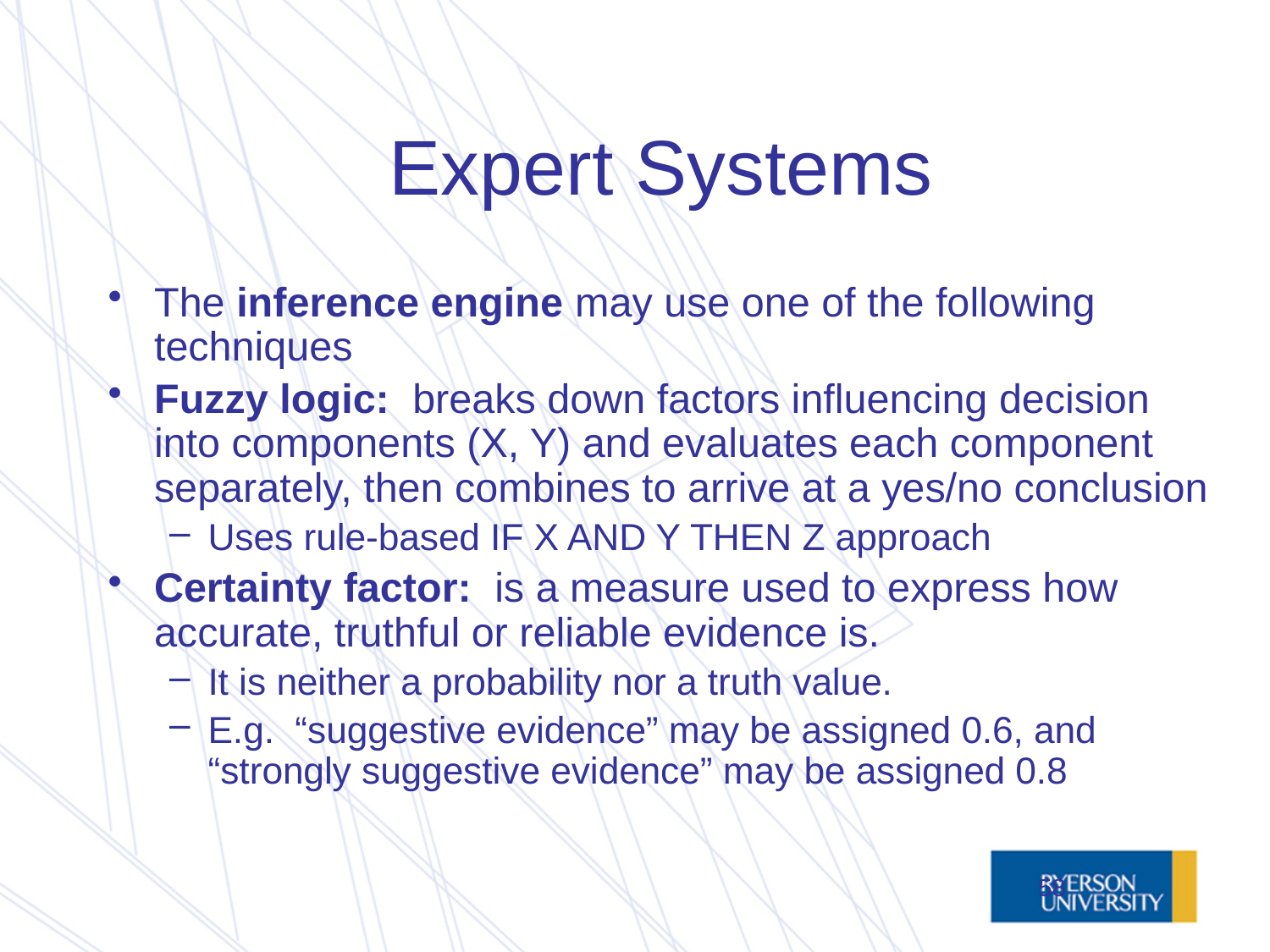

# Expert Systems
The inference engine may use one of the following techniques
Fuzzy logic:  breaks down factors influencing decision into components (X, Y) and evaluates each component separately, then combines to arrive at a yes/no conclusion
Uses rule-based IF X AND Y THEN Z approach
Certainty factor:  is a measure used to express how accurate, truthful or reliable evidence is.
It is neither a probability nor a truth value.
E.g.  “suggestive evidence” may be assigned 0.6, and “strongly suggestive evidence” may be assigned 0.8
58